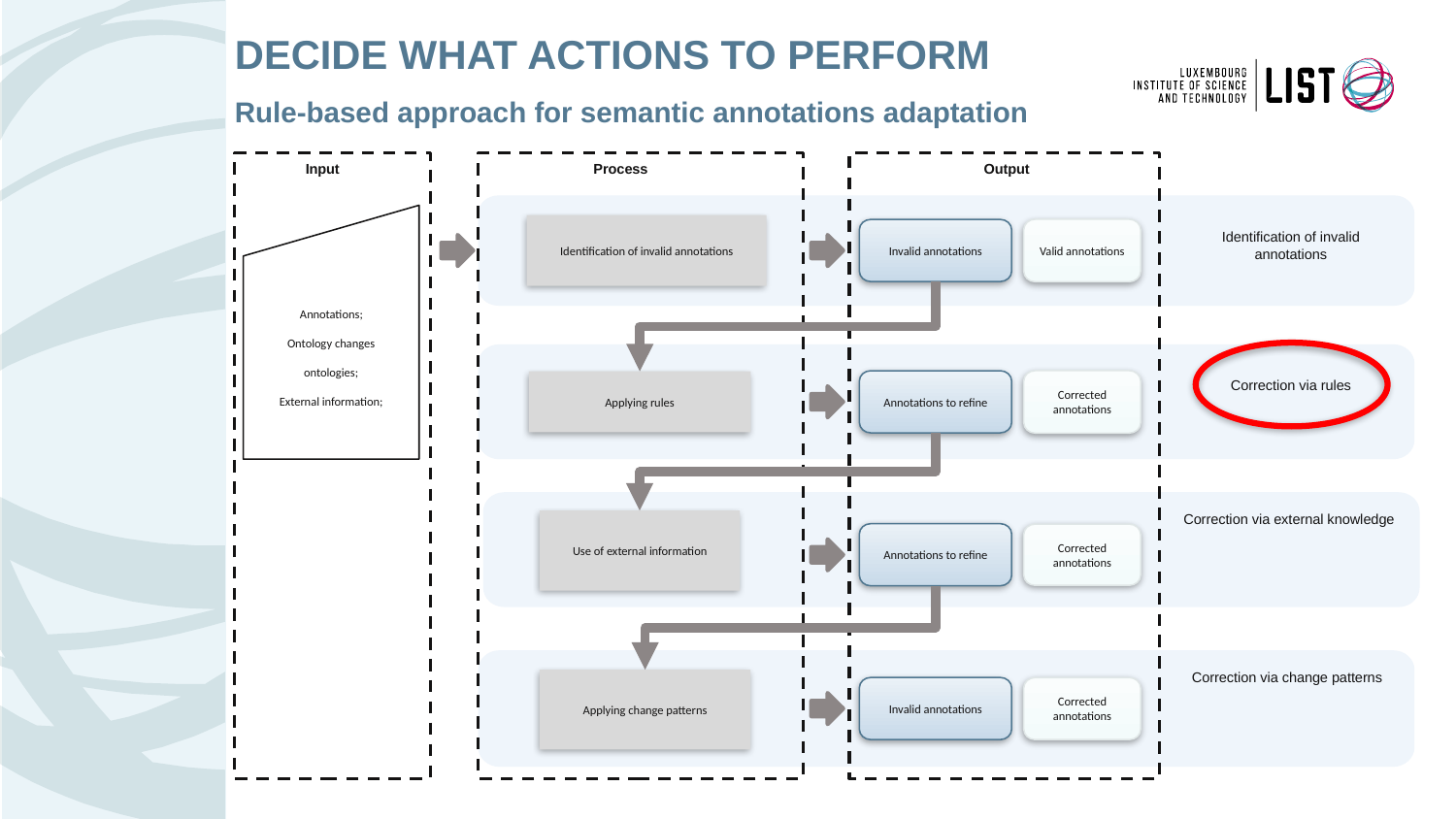

# Decide what actions to perform
Rule-based approach for semantic annotations adaptation
Input
Process
Output

 Annotations;

Ontology changes

ontologies;

External information;

Identification of invalid annotations

Valid annotations

Invalid annotations
Identification of invalid annotations

Corrected annotations

Annotations to refine

Applying rules
Correction via rules

Correction via external knowledge

Use of external information

Annotations to refine

Corrected annotations

Correction via change patterns

Applying change patterns

Invalid annotations

Corrected annotations